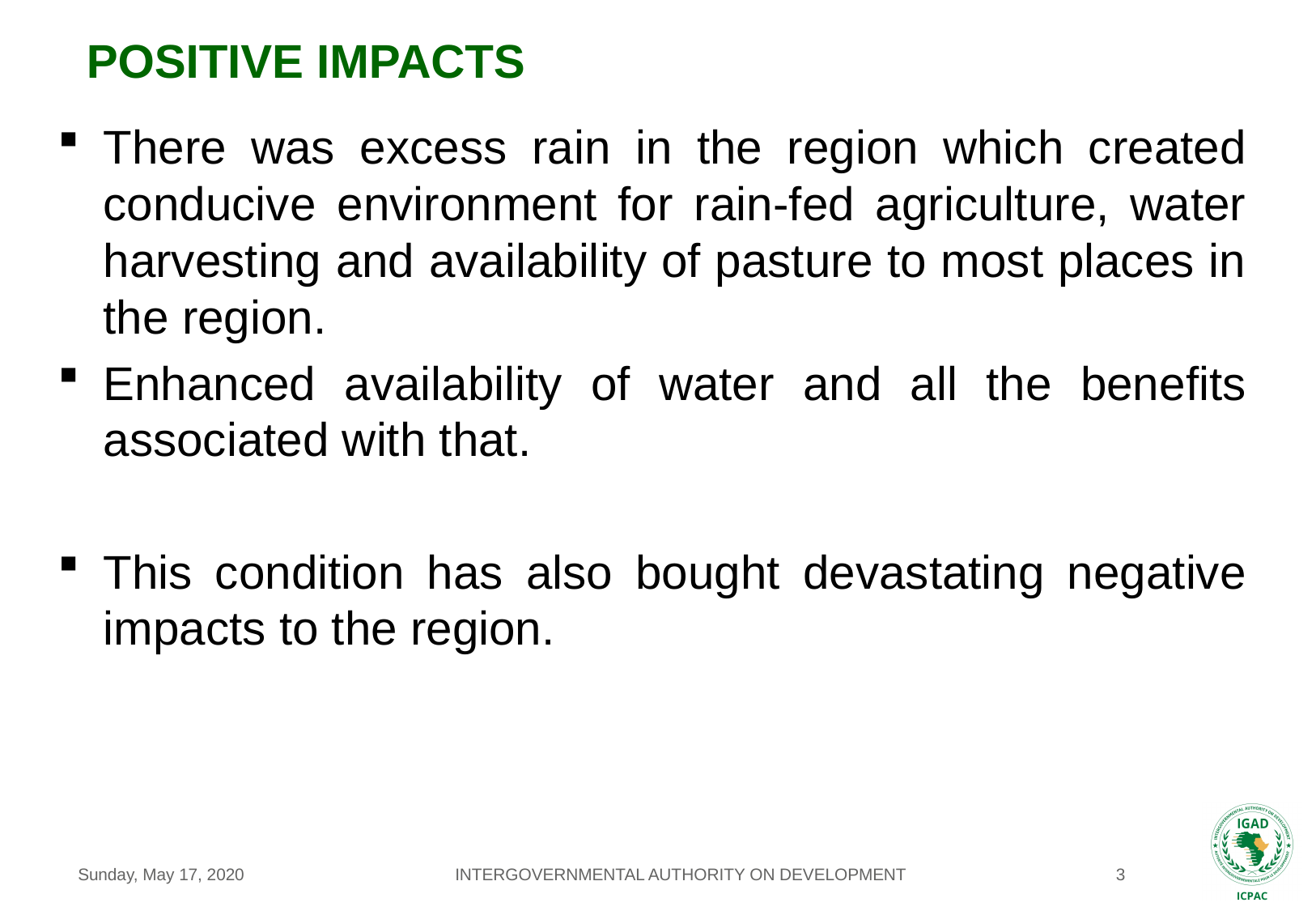

# Positive Impacts
There was excess rain in the region which created conducive environment for rain-fed agriculture, water harvesting and availability of pasture to most places in the region.
Enhanced availability of water and all the benefits associated with that.

This condition has also bought devastating negative impacts to the region.
INTERGOVERNMENTAL AUTHORITY ON DEVELOPMENT
Sunday, May 17, 2020
3